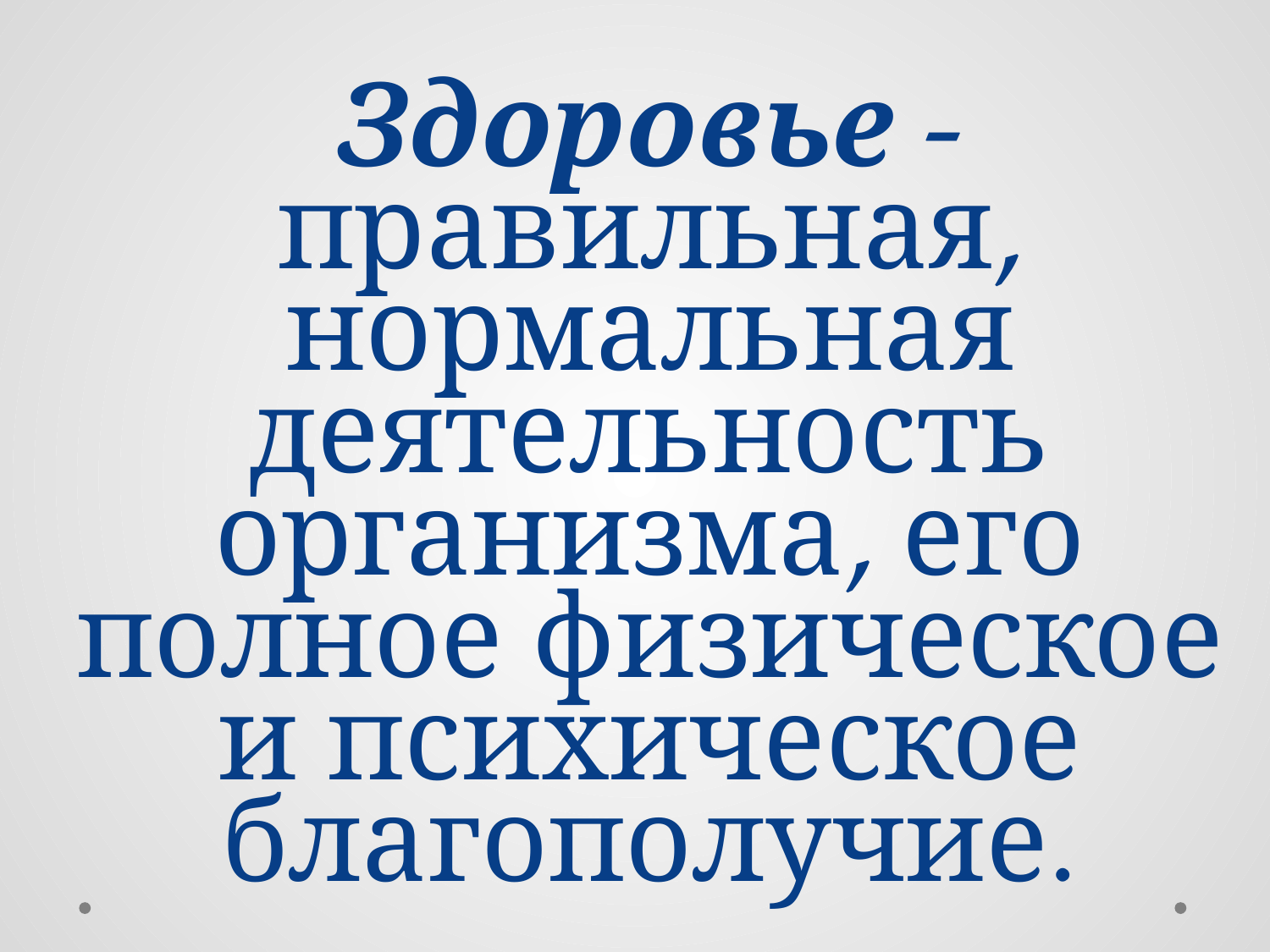

# Здоровье - правильная, нормальная деятельность организма, его полное физическое и психическое благополучие.